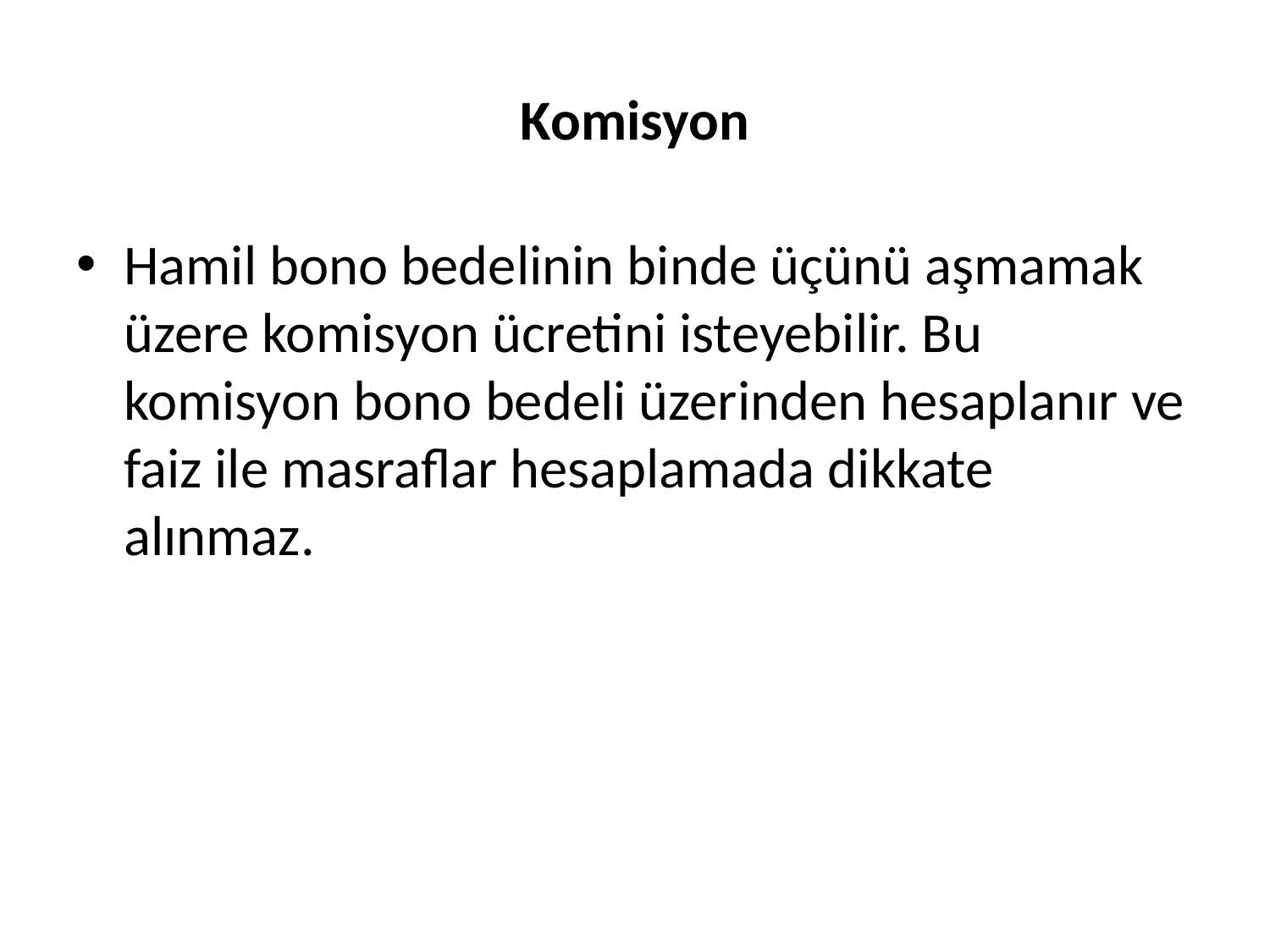

# Komisyon
Hamil bono bedelinin binde üçünü aşmamak üzere komisyon ücretini isteyebilir. Bu komisyon bono bedeli üzerinden hesaplanır ve faiz ile masraflar hesaplamada dikkate alınmaz.